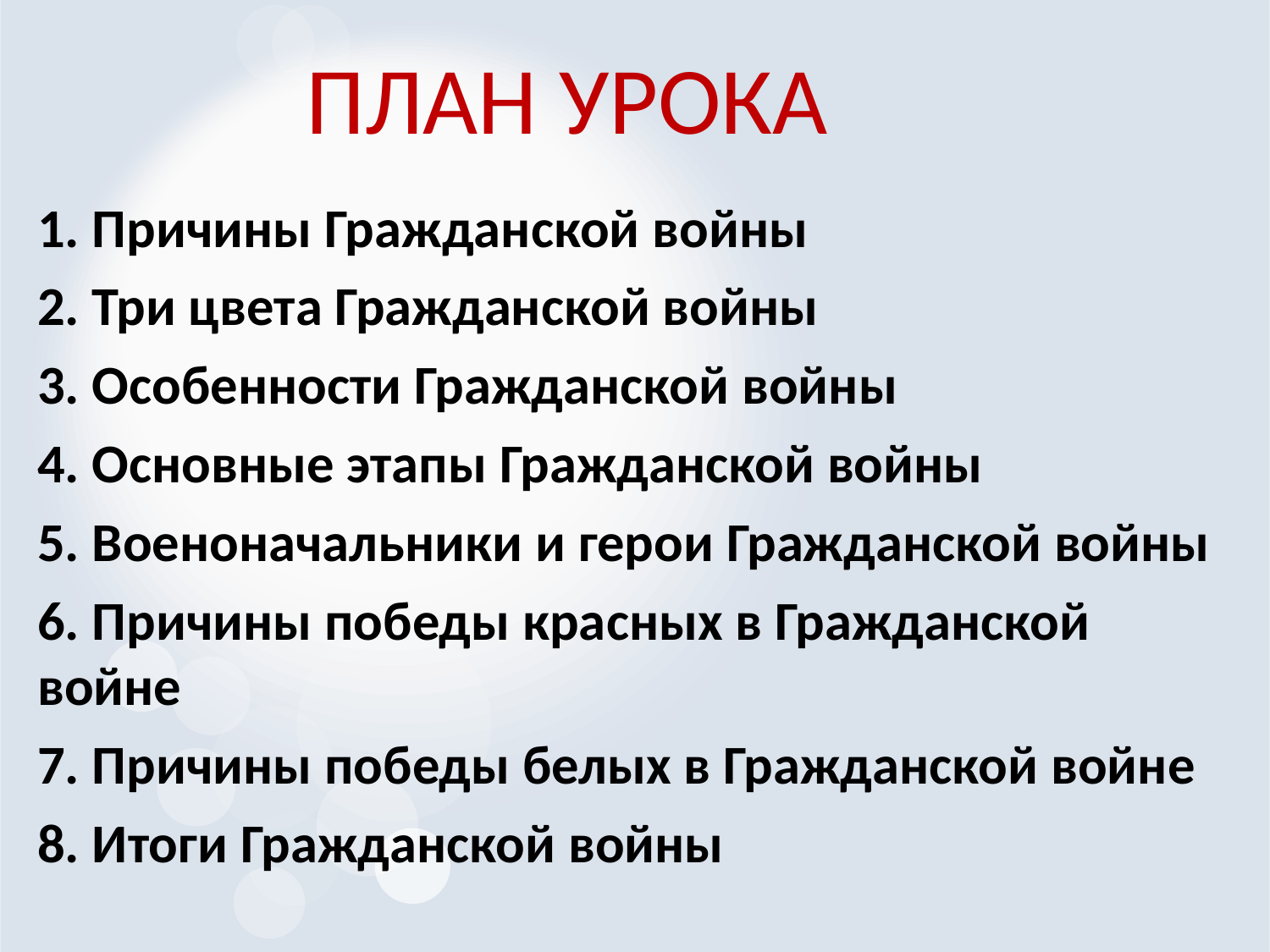

ПЛАН УРОКА
1. Причины Гражданской войны
2. Три цвета Гражданской войны
3. Особенности Гражданской войны
4. Основные этапы Гражданской войны
5. Военоначальники и герои Гражданской войны
6. Причины победы красных в Гражданской войне
7. Причины победы белых в Гражданской войне
8. Итоги Гражданской войны